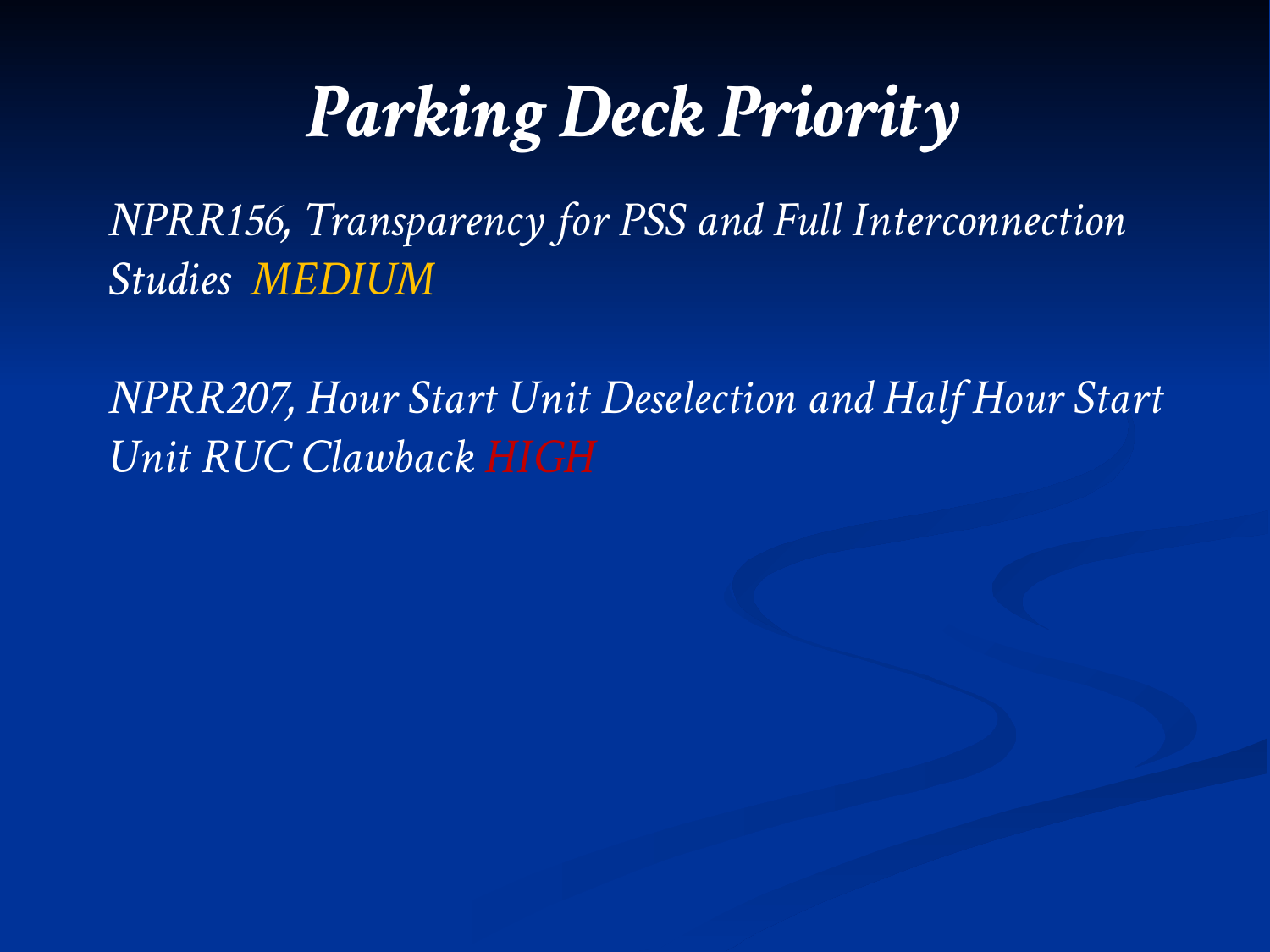

# Parking Deck Priority
NPRR156, Transparency for PSS and Full Interconnection Studies  MEDIUM

NPRR207, Hour Start Unit Deselection and Half Hour Start Unit RUC Clawback HIGH